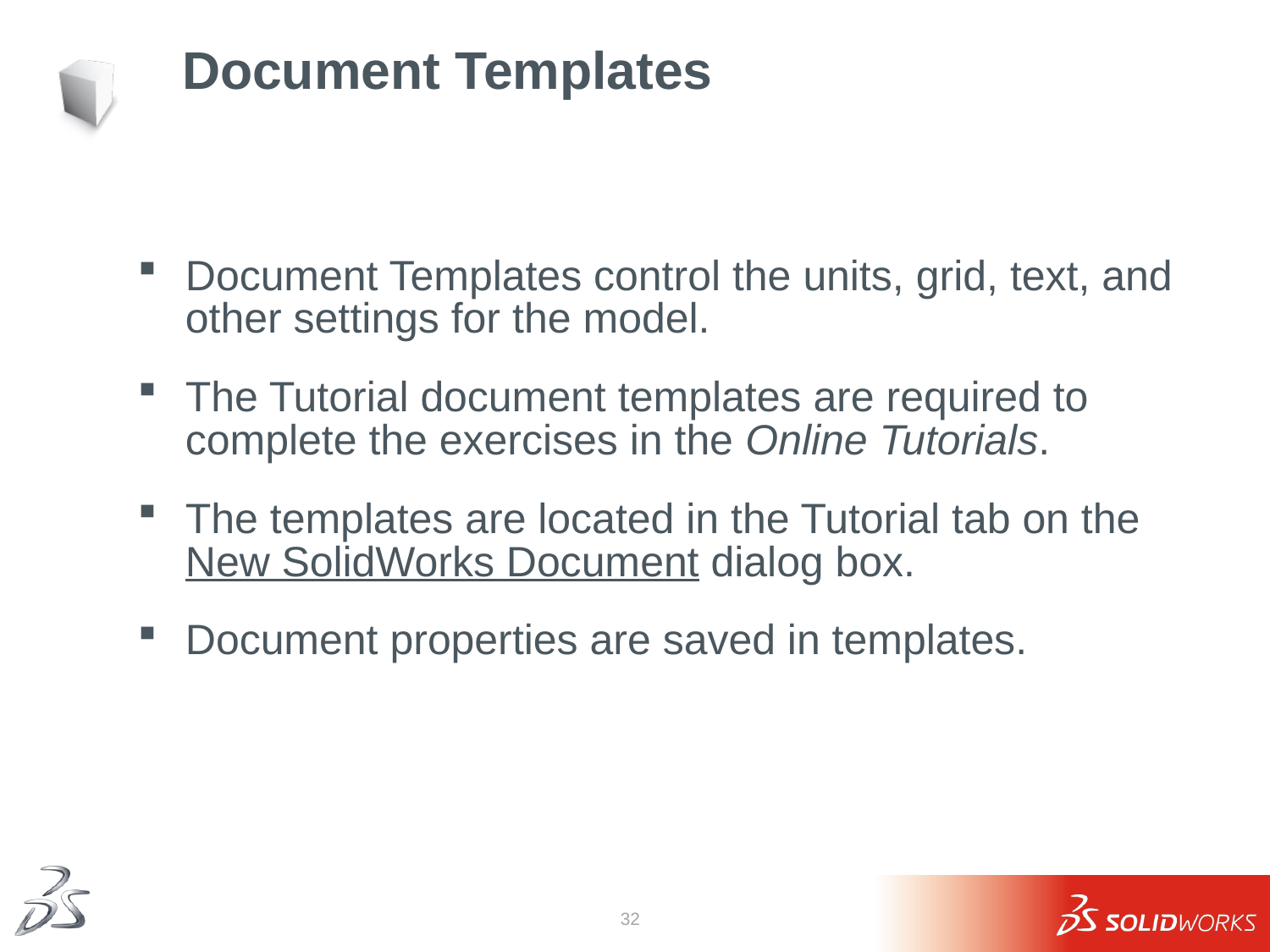

# Document Templates
Document Templates control the units, grid, text, and other settings for the model.
The Tutorial document templates are required to complete the exercises in the Online Tutorials.
The templates are located in the Tutorial tab on the New SolidWorks Document dialog box.
Document properties are saved in templates.